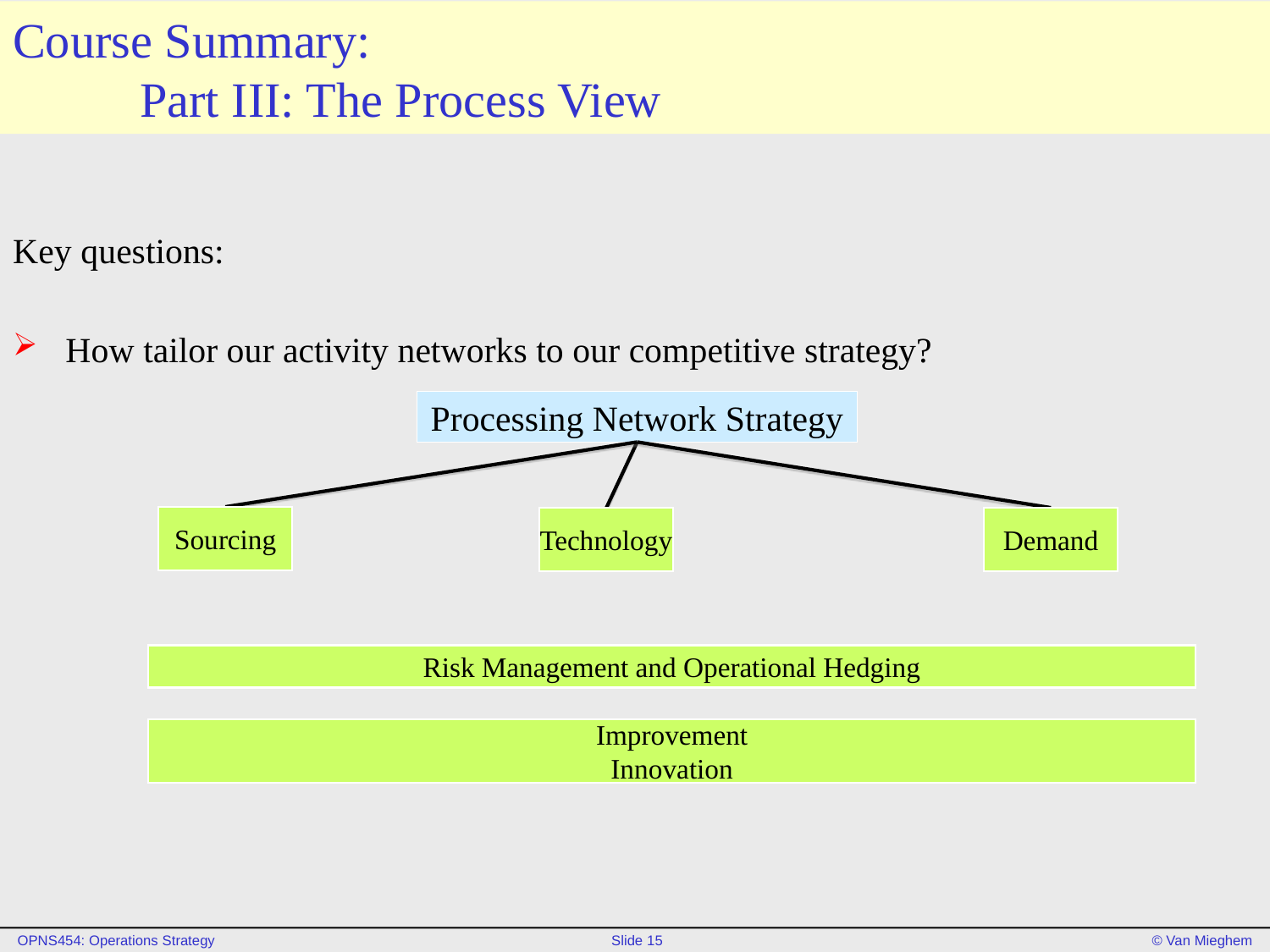

# Course Summary: Part III: The Process View
Key questions:

How tailor our activity networks to our competitive strategy?

Processing Network Strategy
Sourcing
Technology
Demand
Risk Management and Operational Hedging
Improvement
Innovation